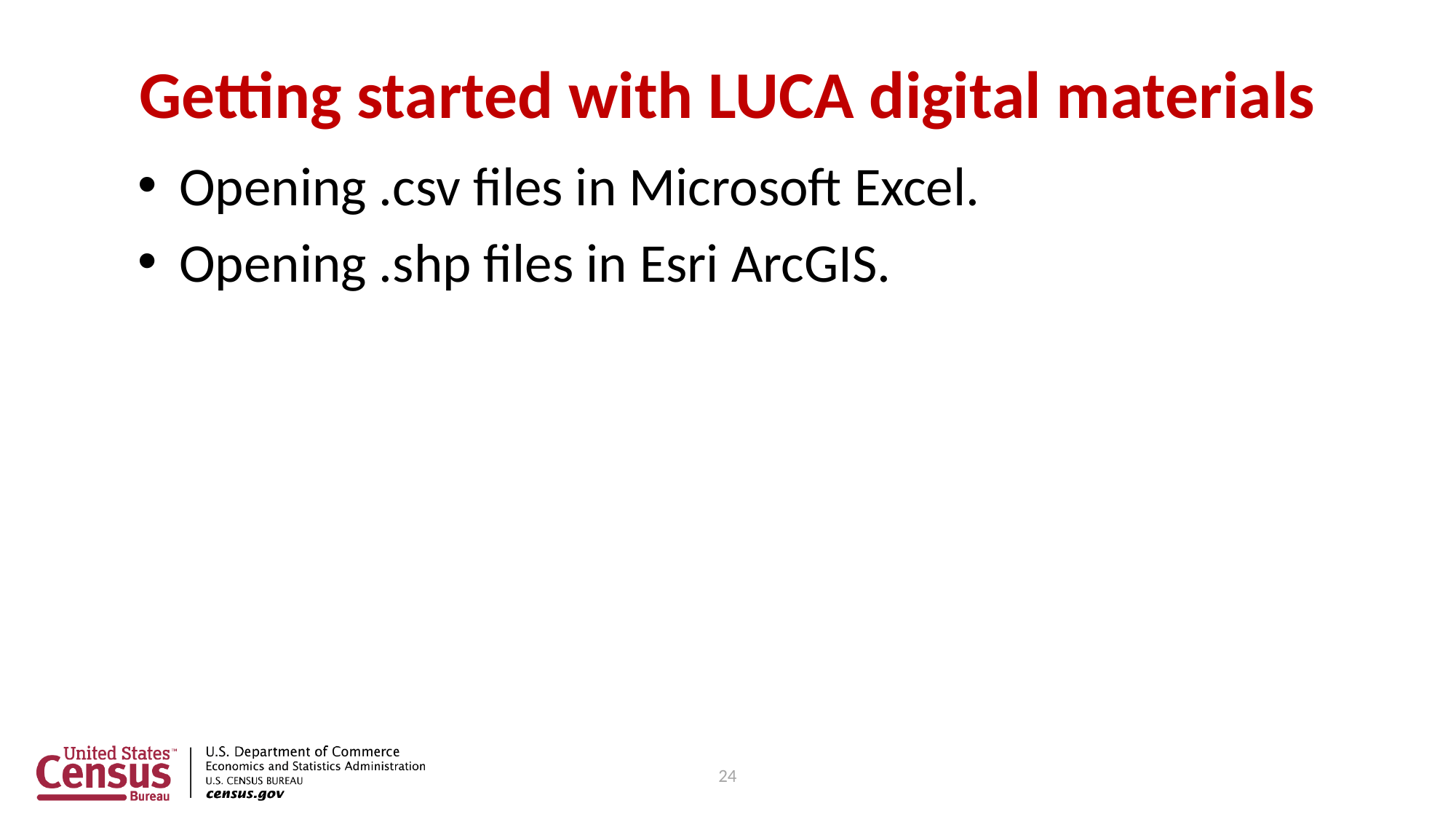

# Getting started with LUCA digital materials
Opening .csv files in Microsoft Excel.
Opening .shp files in Esri ArcGIS.
24